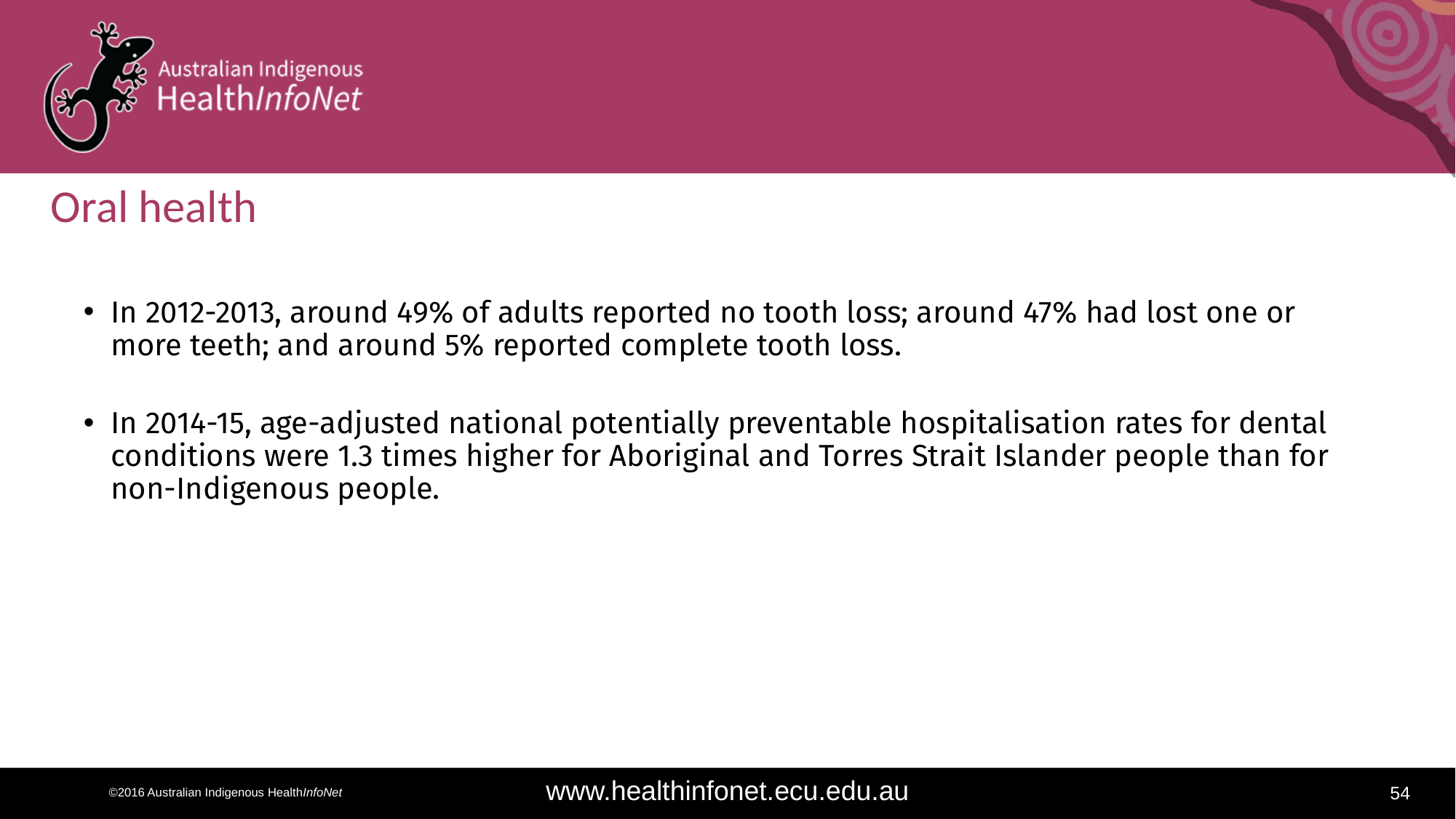

# Oral health
In 2012-2013, around 49% of adults reported no tooth loss; around 47% had lost one or more teeth; and around 5% reported complete tooth loss.
In 2014-15, age-adjusted national potentially preventable hospitalisation rates for dental conditions were 1.3 times higher for Aboriginal and Torres Strait Islander people than for non-Indigenous people.